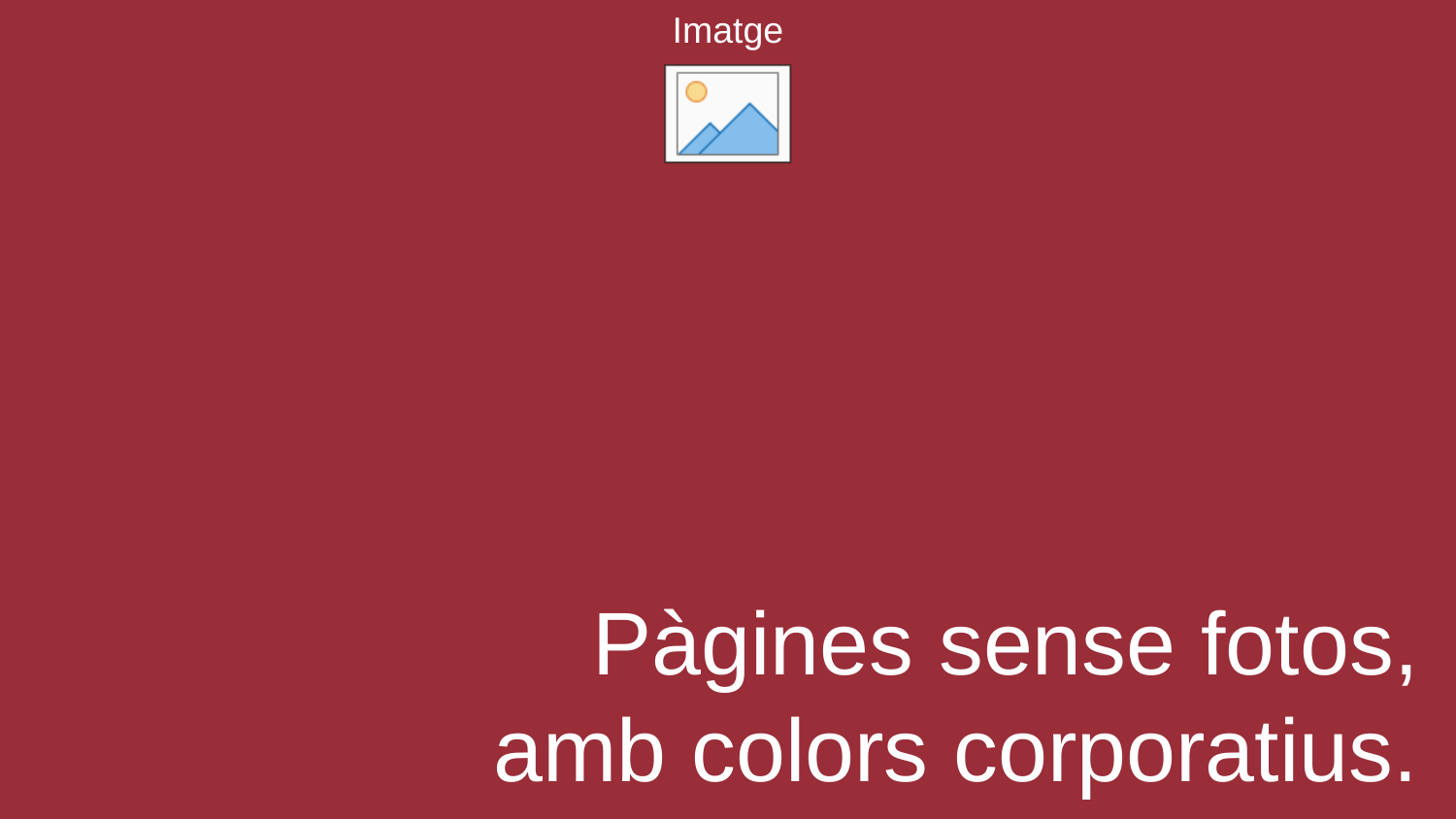

Pàgines sense fotos, amb colors corporatius.
#